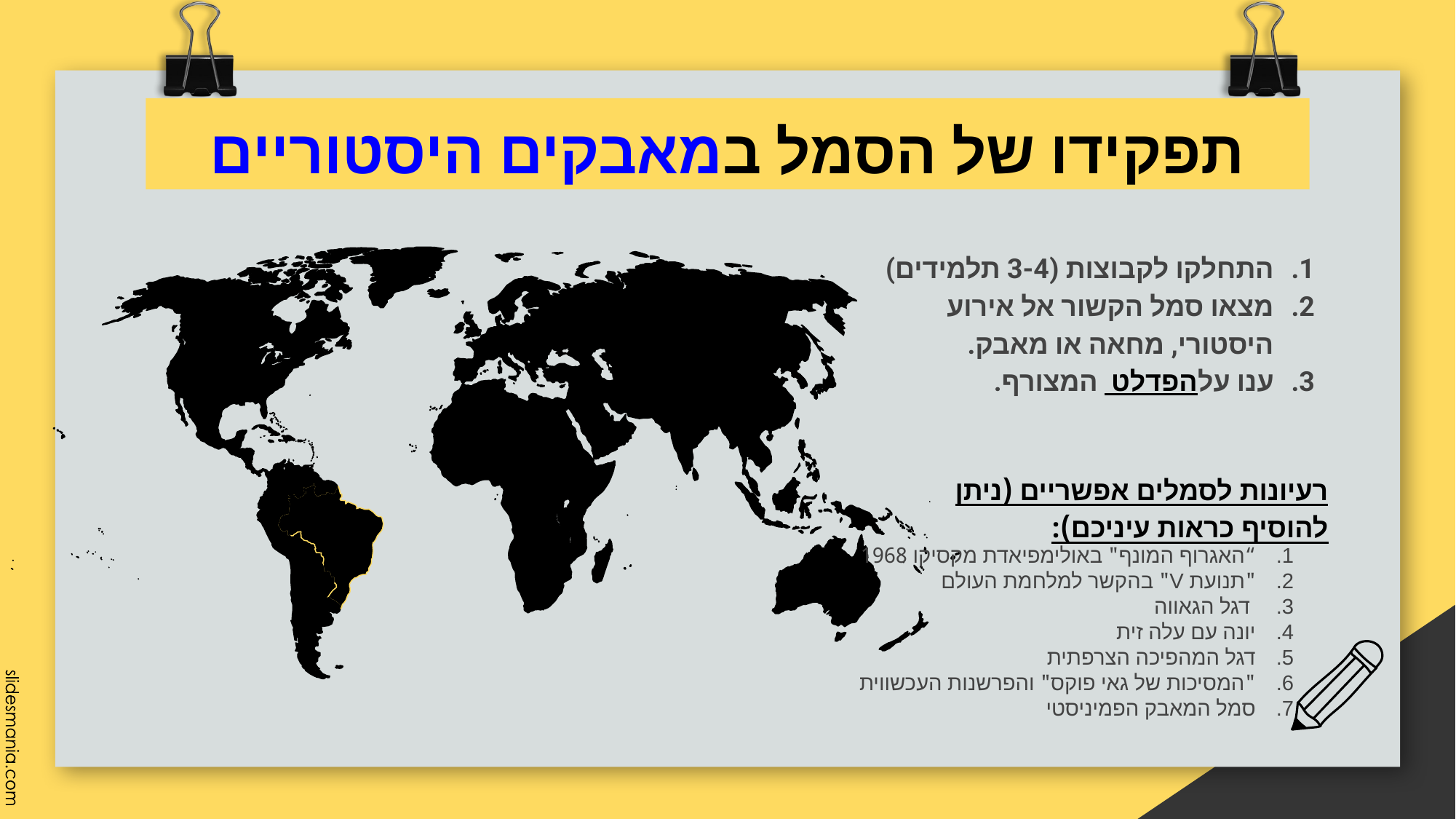

# תפקידו של הסמל במאבקים היסטוריים
התחלקו לקבוצות (3-4 תלמידים)
מצאו סמל הקשור אל אירוע היסטורי, מחאה או מאבק.
ענו על הפדלט המצורף.

רעיונות לסמלים אפשריים (ניתן להוסיף כראות עיניכם):

“האגרוף המונף" באולימפיאדת מקסיקו 1968
"תנועת V" בהקשר למלחמת העולם
 דגל הגאווה
יונה עם עלה זית
דגל המהפיכה הצרפתית
"המסיכות של גאי פוקס" והפרשנות העכשווית
סמל המאבק הפמיניסטי